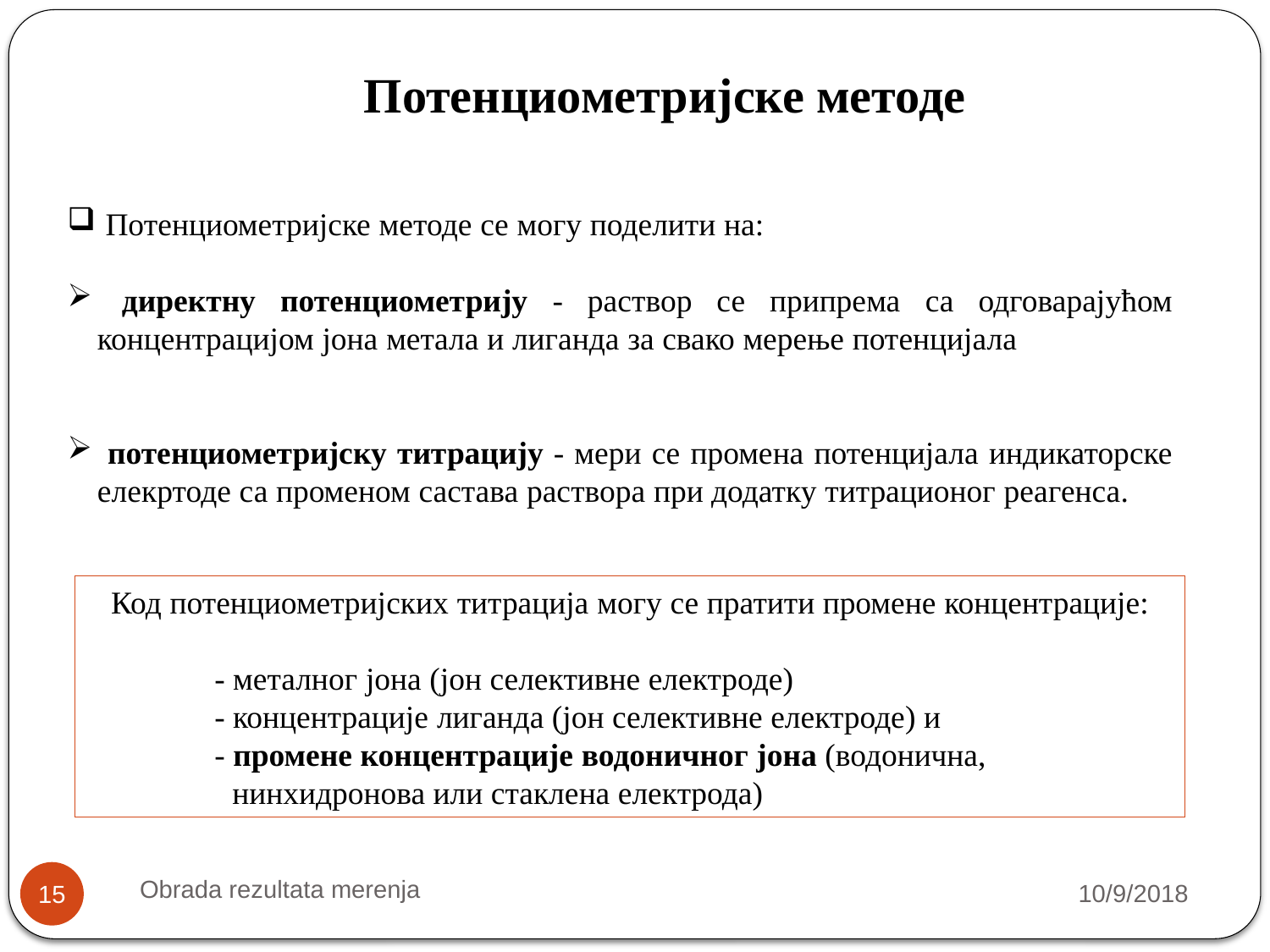

# Потенциометријске методе
 Потенциометријске методе се могу поделити на:

 директну потенциометрију - раствор се припрема са одговарајућом концентрацијом јона метала и лиганда за свако мерење потенцијала

 потенциометријску титрацију - мери се промена потенцијала индикаторске елекртоде са променом састава раствора при додатку титрационог реагенса.
Код потенциометријских титрација могу се пратити промене концентрације:

	- металног јона (јон селективне електроде)
	- концентрације лиганда (јон селективне електроде) и
	- промене концентрације водоничног јона (водонична,
                  нинхидронова или стаклена електрода)
Obrada rezultata merenja
10/9/2018
15